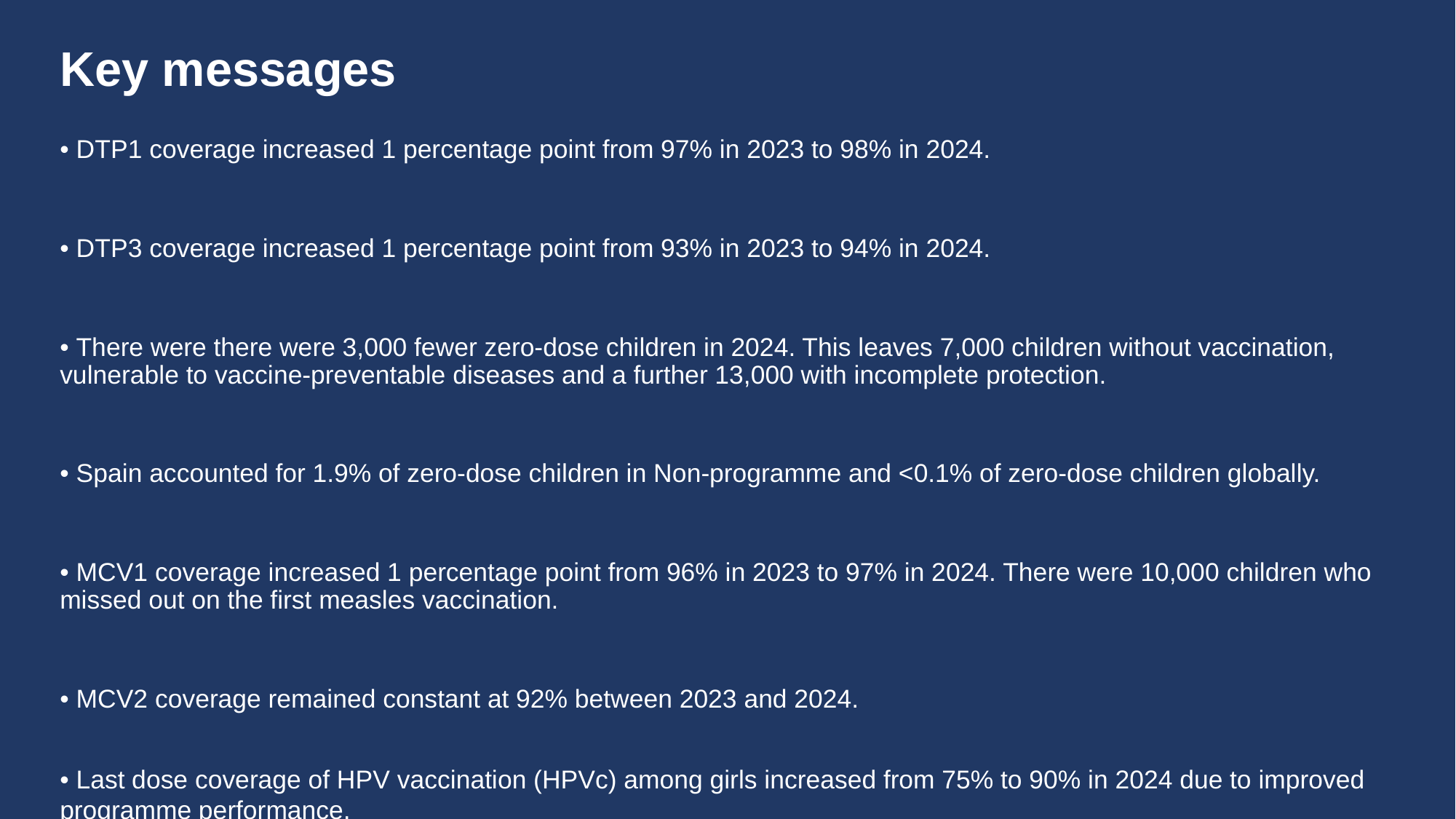

# Key messages
• DTP1 coverage increased 1 percentage point from 97% in 2023 to 98% in 2024.

• DTP3 coverage increased 1 percentage point from 93% in 2023 to 94% in 2024.

• There were there were 3,000 fewer zero-dose children in 2024. This leaves 7,000 children without vaccination, vulnerable to vaccine-preventable diseases and a further 13,000 with incomplete protection.

• Spain accounted for 1.9% of zero-dose children in Non-programme and <0.1% of zero-dose children globally.

• MCV1 coverage increased 1 percentage point from 96% in 2023 to 97% in 2024. There were 10,000 children who missed out on the first measles vaccination.

• MCV2 coverage remained constant at 92% between 2023 and 2024.

• Last dose coverage of HPV vaccination (HPVc) among girls increased from 75% to 90% in 2024 due to improved programme performance.